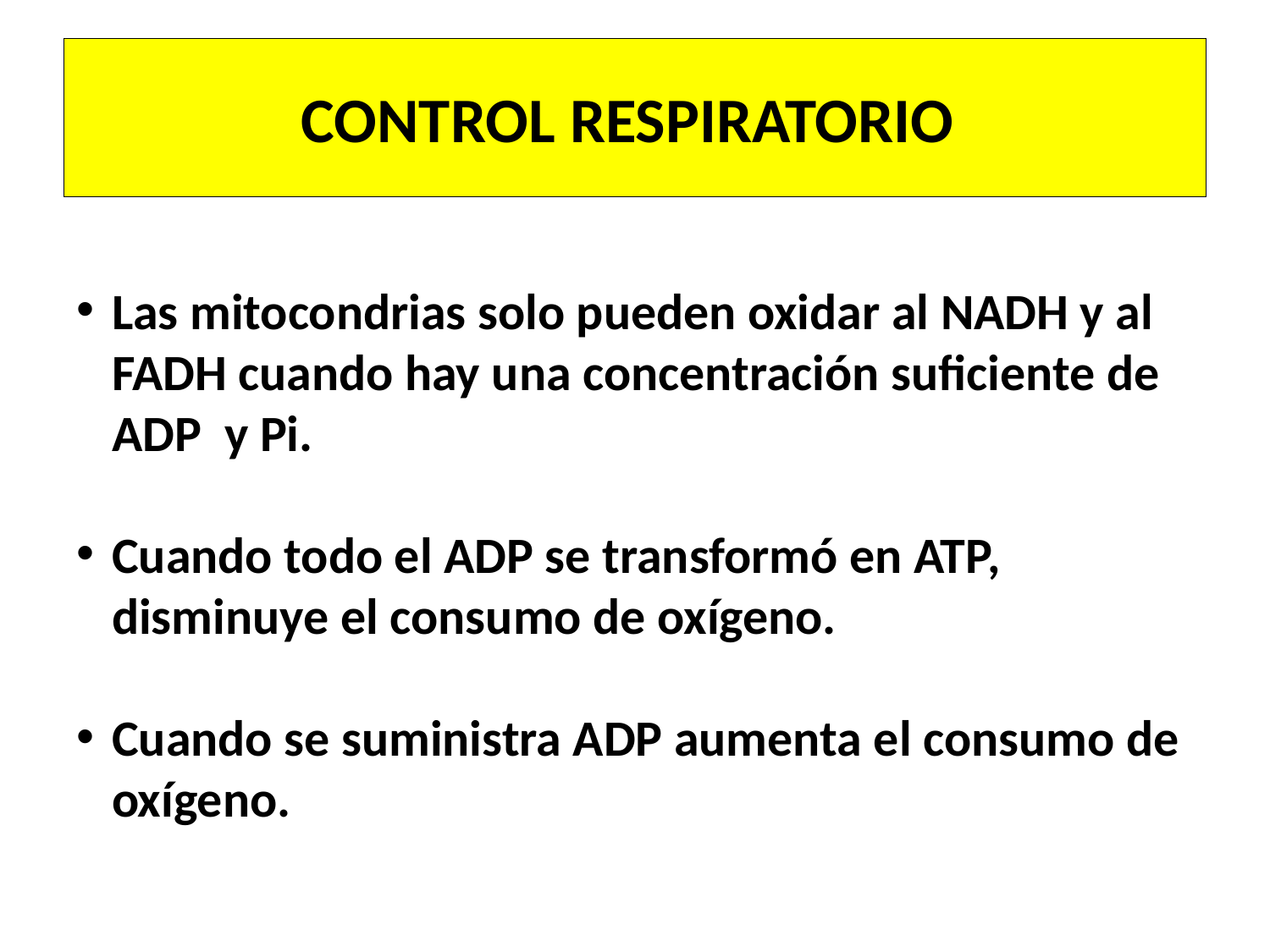

# CONTROL RESPIRATORIO
Las mitocondrias solo pueden oxidar al NADH y al FADH cuando hay una concentración suficiente de ADP  y Pi.

Cuando todo el ADP se transformó en ATP, disminuye el consumo de oxígeno.

Cuando se suministra ADP aumenta el consumo de oxígeno.